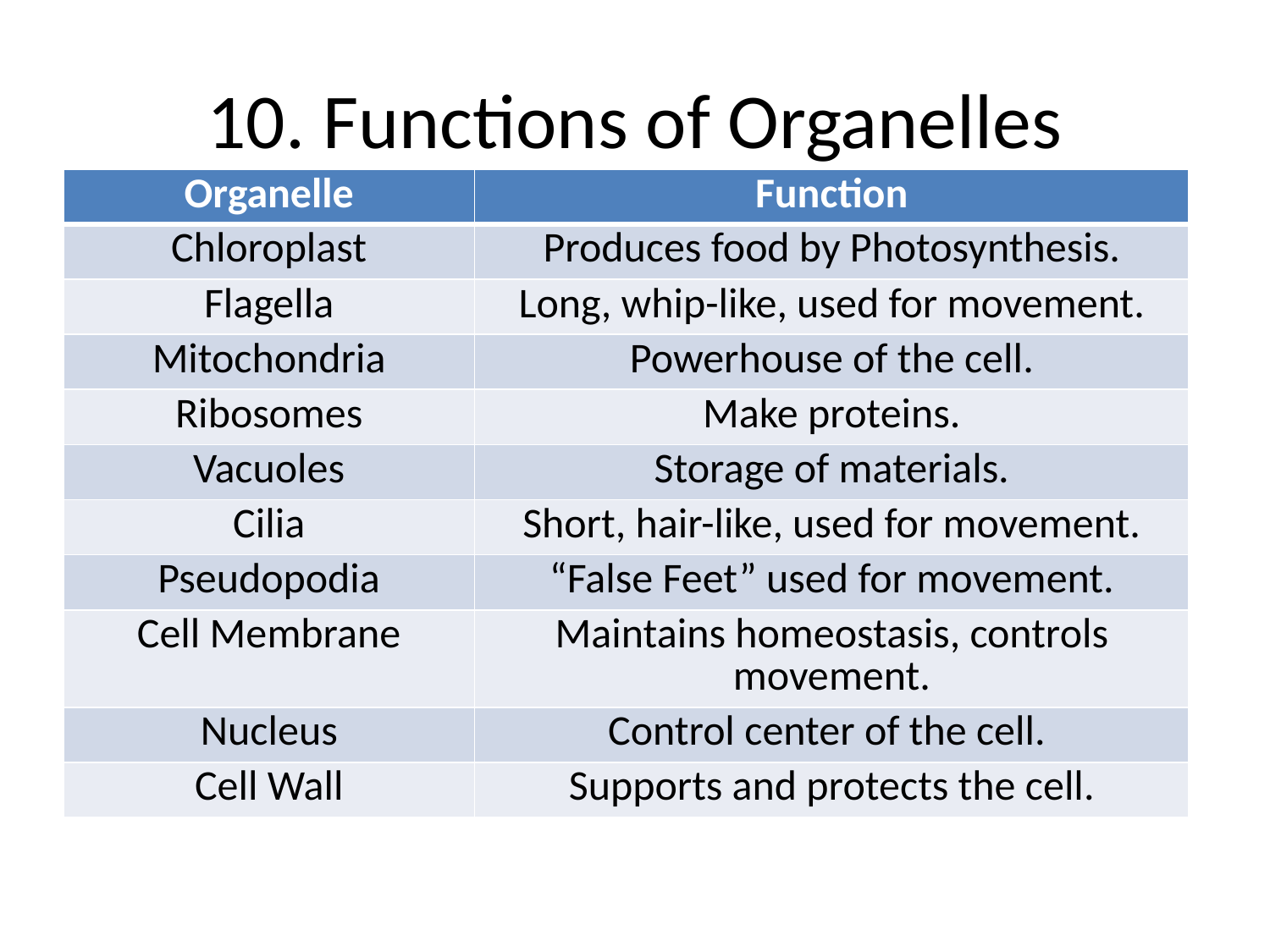

# 10. Functions of Organelles
| Organelle | Function |
| --- | --- |
| Chloroplast | Produces food by Photosynthesis. |
| Flagella | Long, whip-like, used for movement. |
| Mitochondria | Powerhouse of the cell. |
| Ribosomes | Make proteins. |
| Vacuoles | Storage of materials. |
| Cilia | Short, hair-like, used for movement. |
| Pseudopodia | “False Feet” used for movement. |
| Cell Membrane | Maintains homeostasis, controls movement. |
| Nucleus | Control center of the cell. |
| Cell Wall | Supports and protects the cell. |